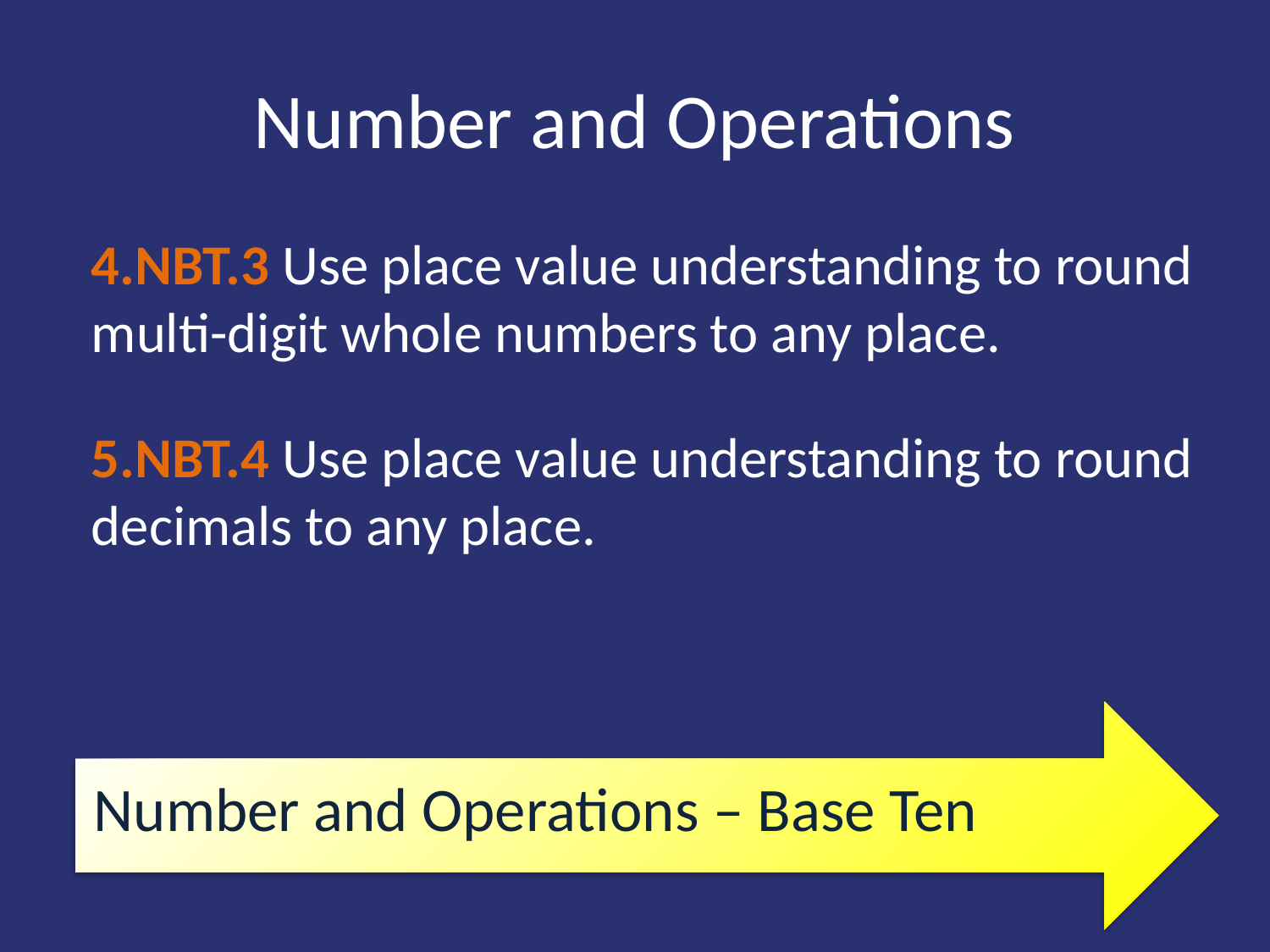

# Number and Operations
4.NBT.3 Use place value understanding to round multi-digit whole numbers to any place.

5.NBT.4 Use place value understanding to round decimals to any place.
Number and Operations – Base Ten